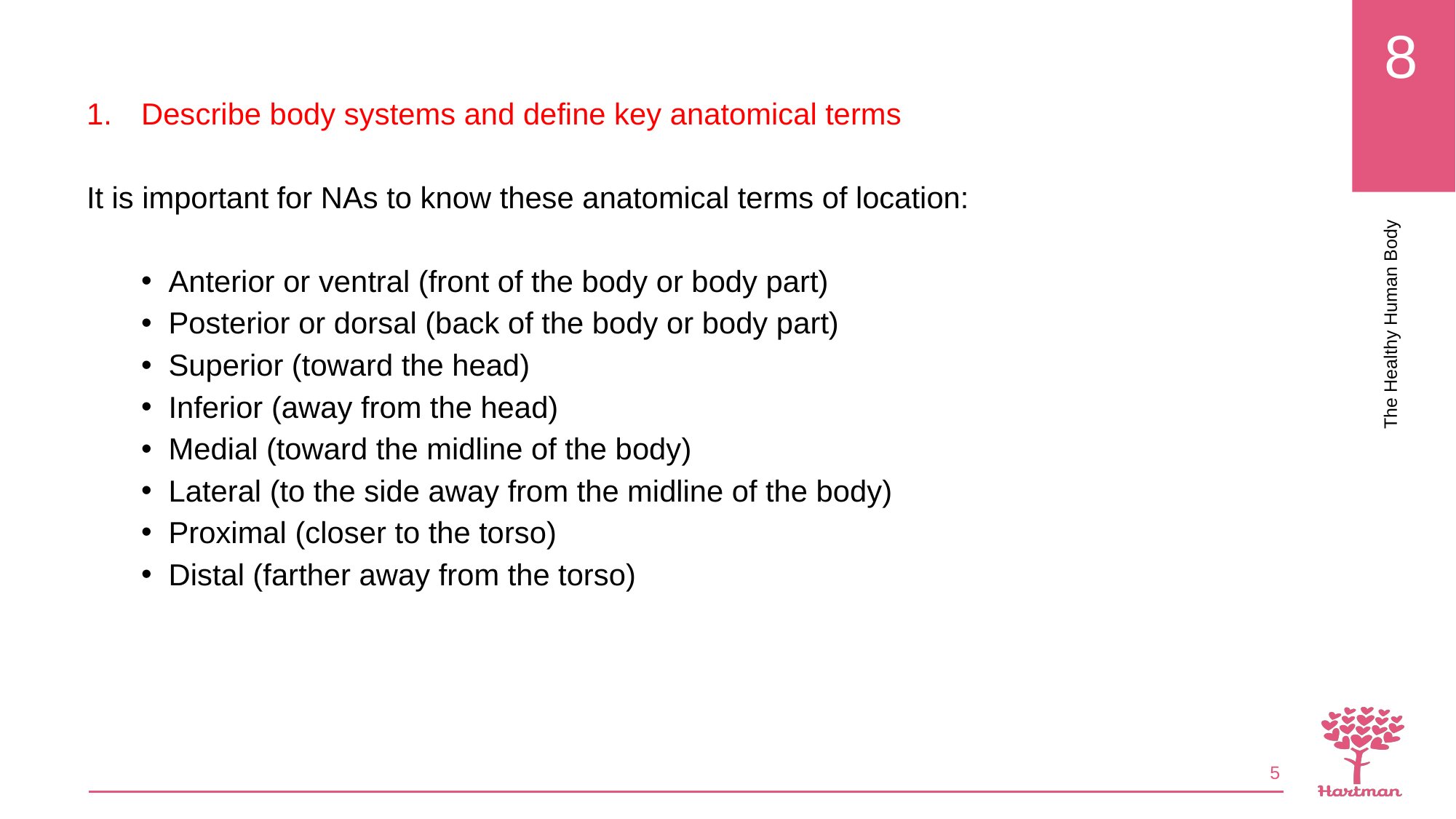

Describe body systems and define key anatomical terms

It is important for NAs to know these anatomical terms of location:

Anterior or ventral (front of the body or body part)
Posterior or dorsal (back of the body or body part)
Superior (toward the head)
Inferior (away from the head)
Medial (toward the midline of the body)
Lateral (to the side away from the midline of the body)
Proximal (closer to the torso)
Distal (farther away from the torso)

5